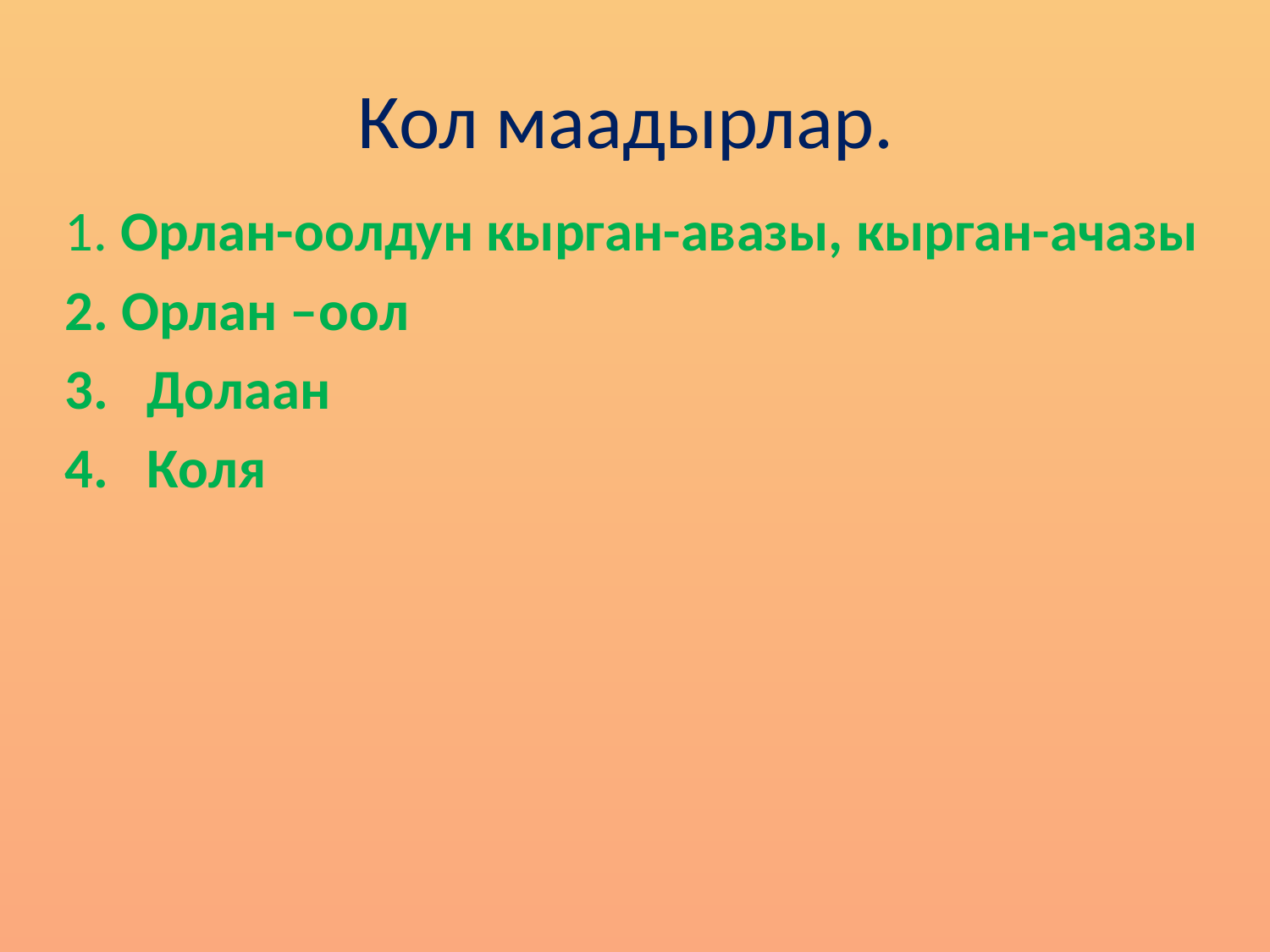

# Кол маадырлар.
 1. Орлан-оолдун кырган-авазы, кырган-ачазы
 2. Орлан –оол
 3.   Долаан
 4.   Коля